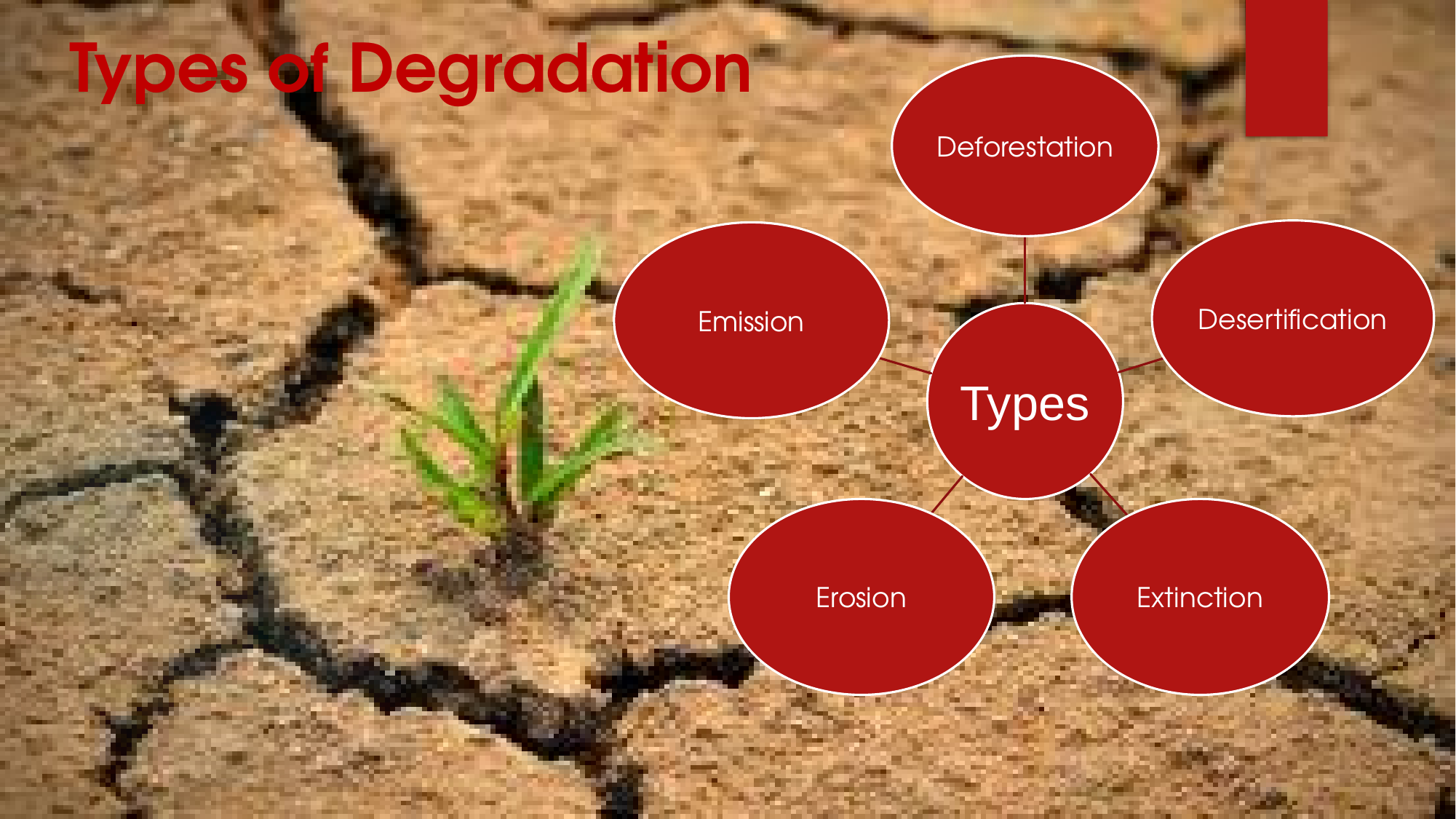

# Types of Degradation
Types

Deforestation

Desertification

Extinction

Erosion

Emission